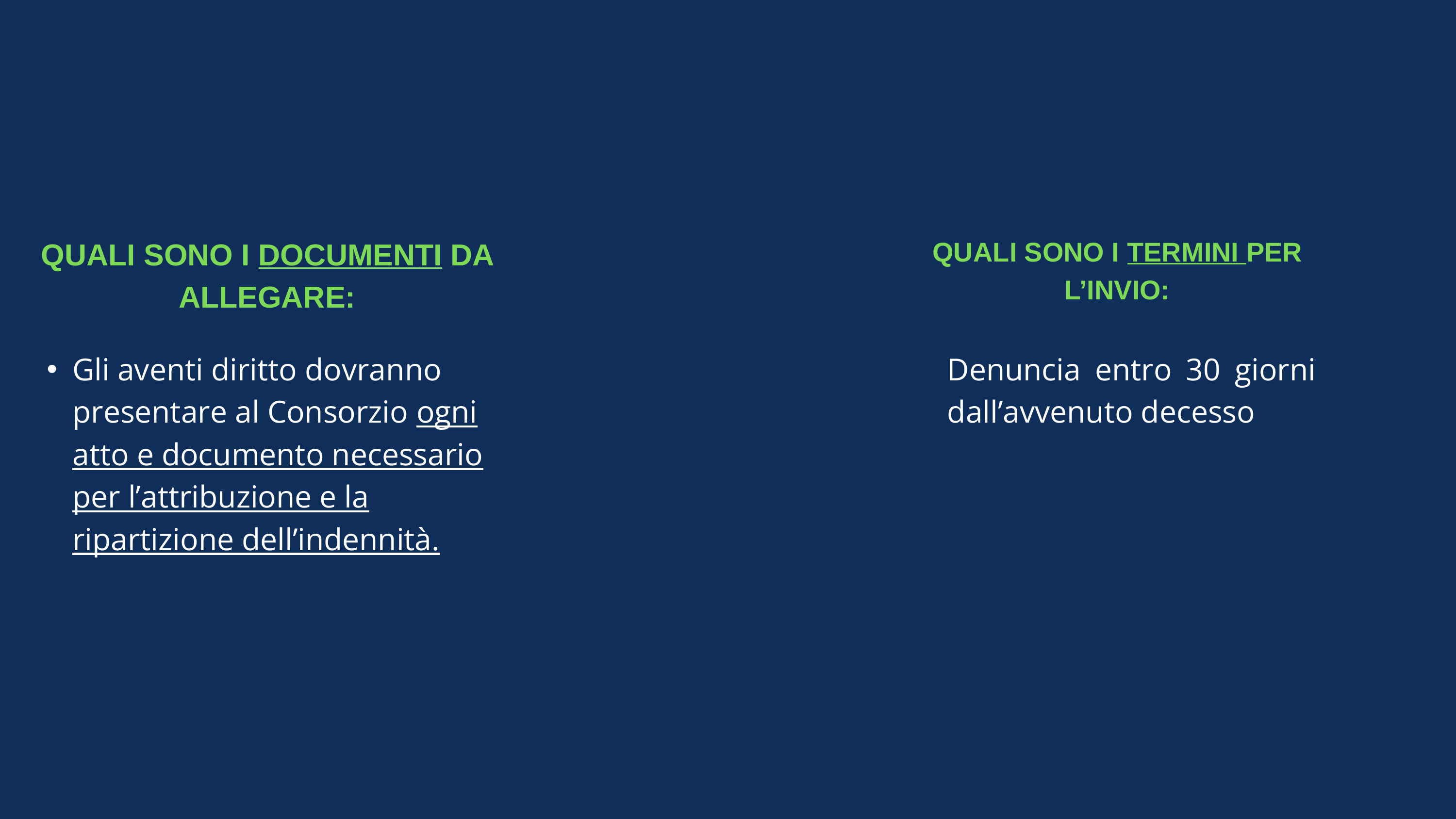

QUALI SONO I DOCUMENTI DA ALLEGARE:
QUALI SONO I TERMINI PER L’INVIO:
Gli aventi diritto dovranno presentare al Consorzio ogni atto e documento necessario per l’attribuzione e la ripartizione dell’indennità.
Denuncia entro 30 giorni dall’avvenuto decesso